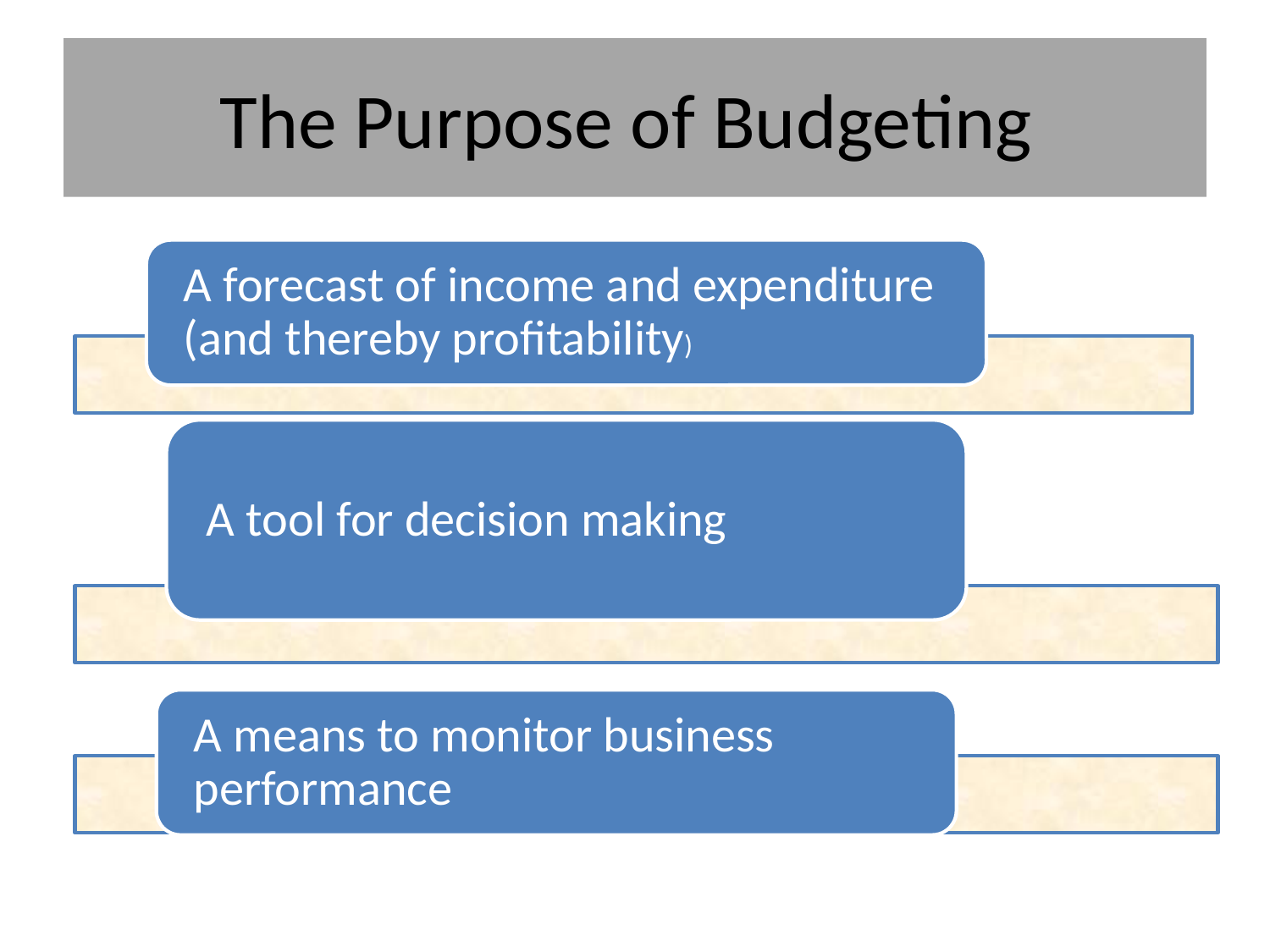

# The Purpose of Budgeting
A forecast of income and expenditure (and thereby profitability)
A tool for decision making
A means to monitor business performance